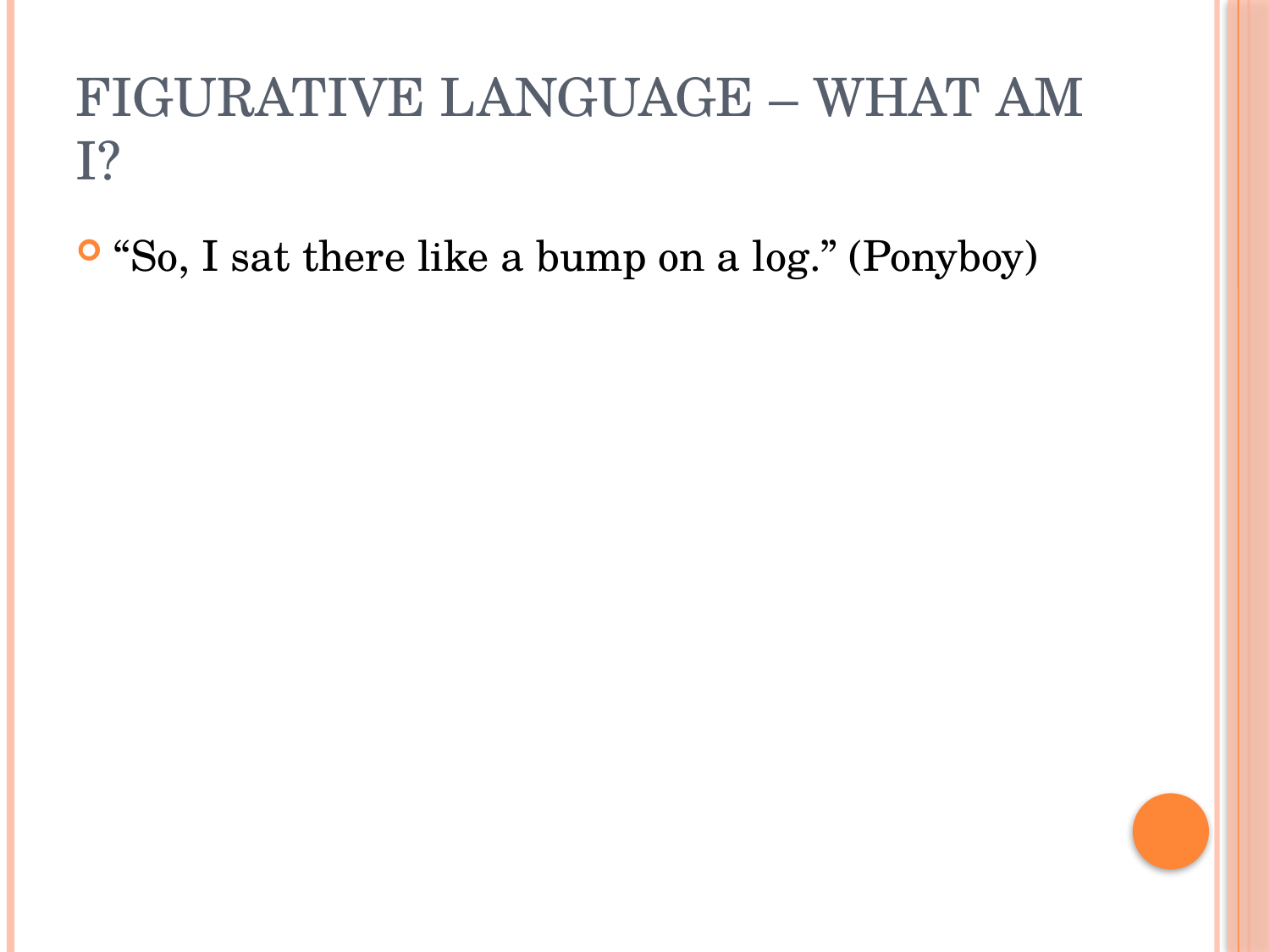

# Figurative Language – What Am I?
“So, I sat there like a bump on a log.” (Ponyboy)